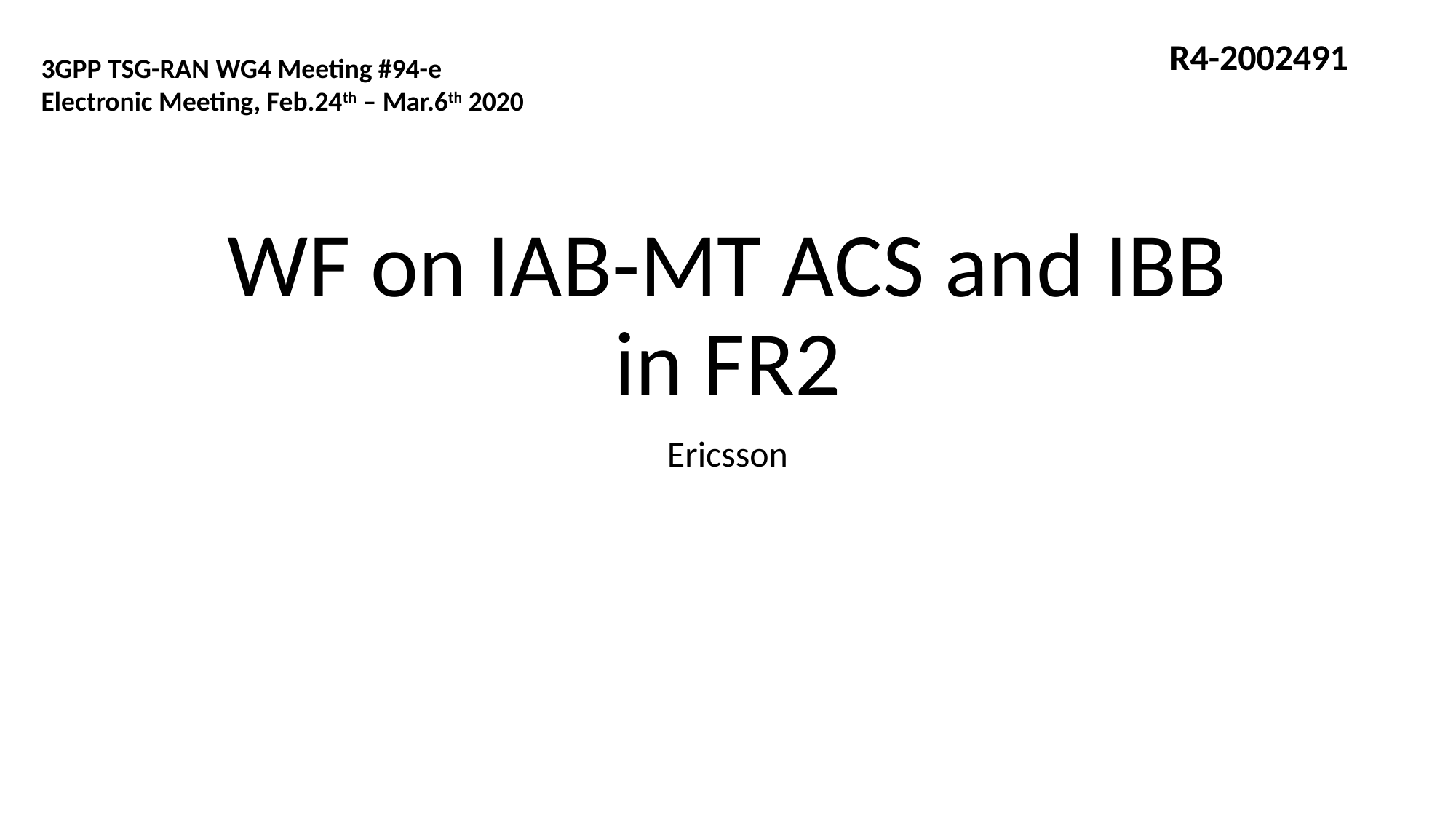

R4-2002491
3GPP TSG-RAN WG4 Meeting #94-e
Electronic Meeting, Feb.24th – Mar.6th 2020
# WF on IAB-MT ACS and IBB in FR2
Ericsson